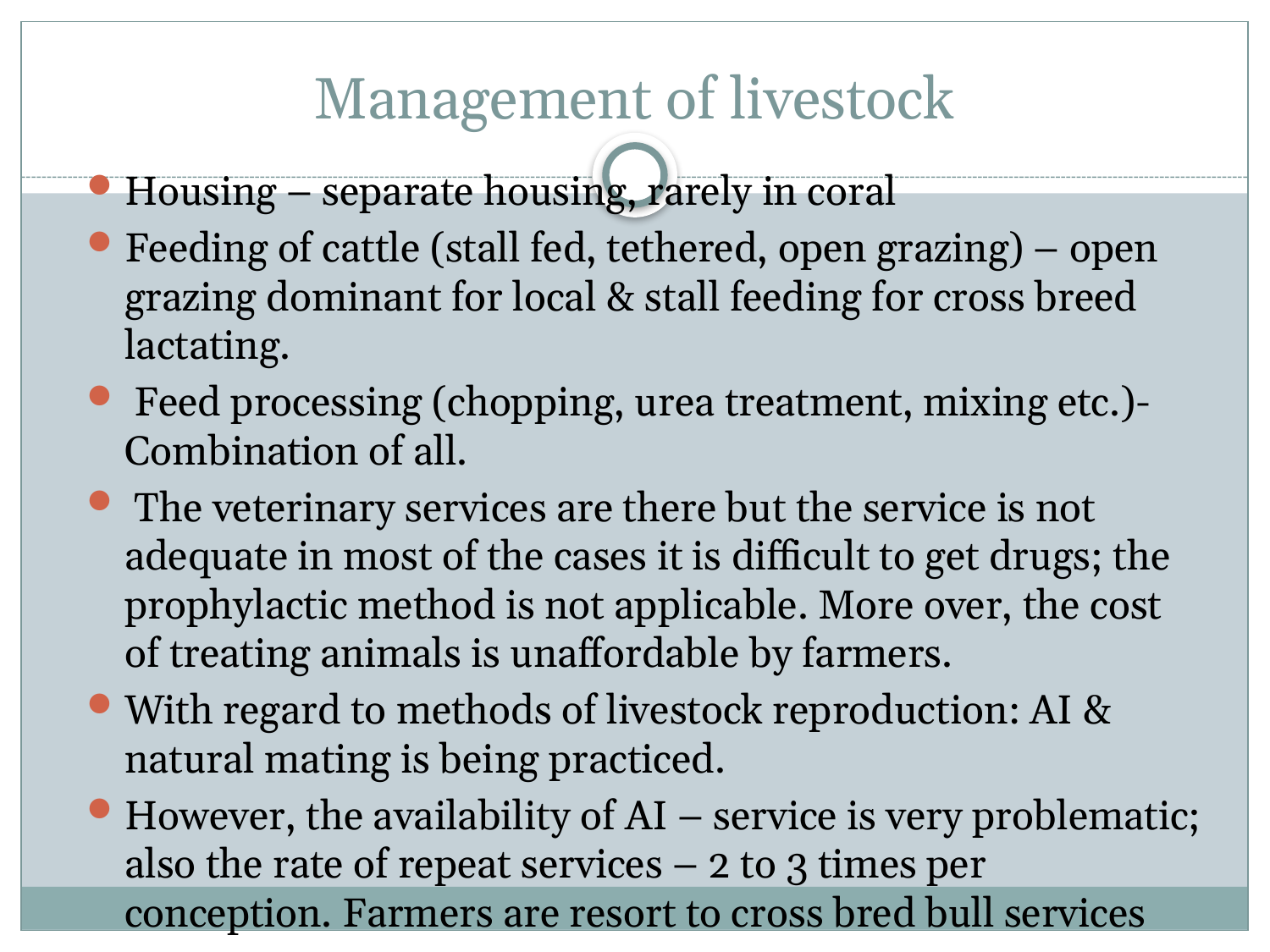

# Management of livestock
Housing – separate housing, rarely in coral
Feeding of cattle (stall fed, tethered, open grazing) – open grazing dominant for local & stall feeding for cross breed lactating.
 Feed processing (chopping, urea treatment, mixing etc.)- Combination of all.
 The veterinary services are there but the service is not adequate in most of the cases it is difficult to get drugs; the prophylactic method is not applicable. More over, the cost of treating animals is unaffordable by farmers.
With regard to methods of livestock reproduction: AI & natural mating is being practiced.
However, the availability of AI – service is very problematic; also the rate of repeat services – 2 to 3 times per conception. Farmers are resort to cross bred bull services